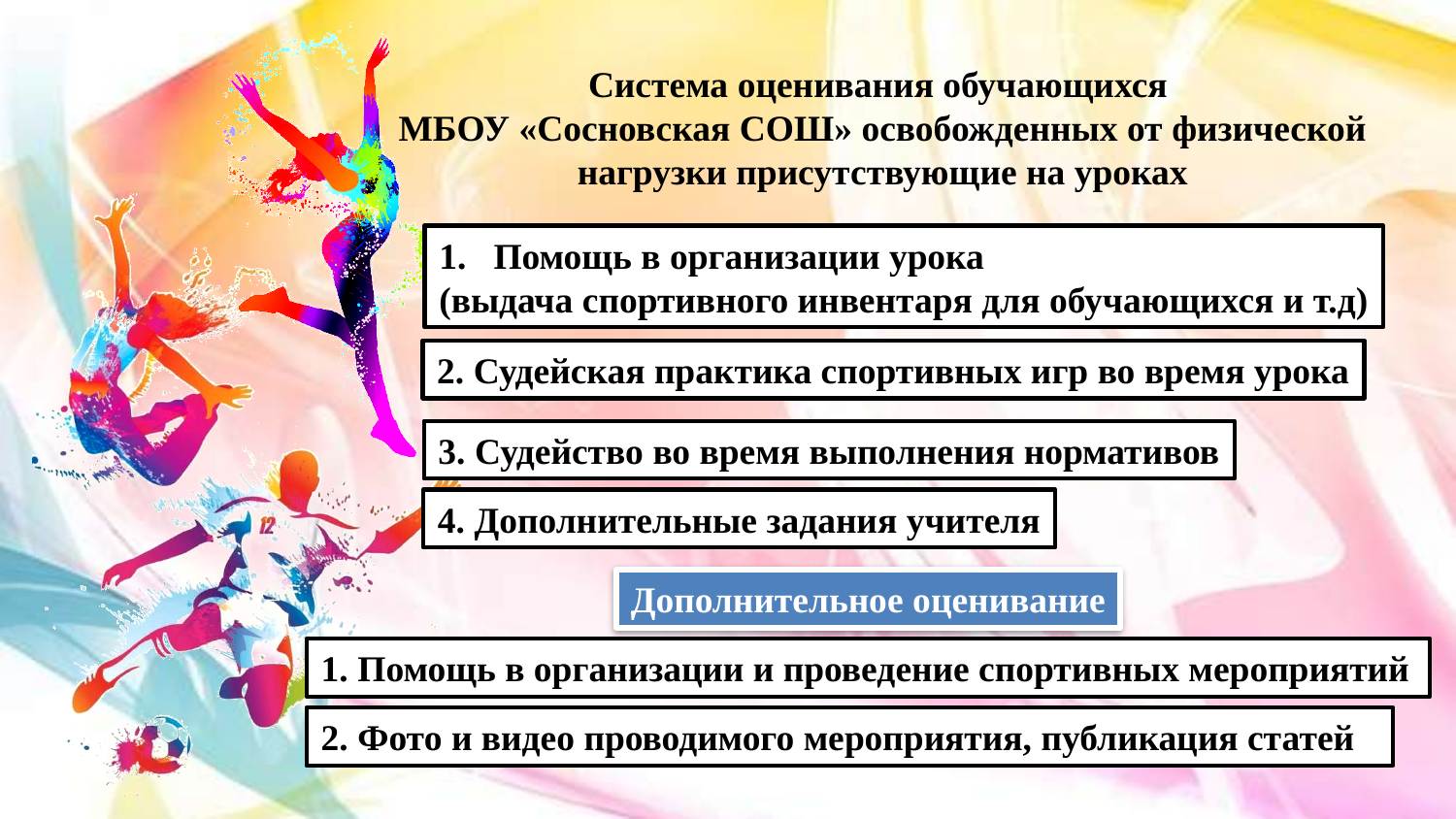

Система оценивания обучающихся
МБОУ «Сосновская СОШ» освобожденных от физической нагрузки присутствующие на уроках
Помощь в организации урока
(выдача спортивного инвентаря для обучающихся и т.д)
2. Судейская практика спортивных игр во время урока
3. Судейство во время выполнения нормативов
4. Дополнительные задания учителя
Дополнительное оценивание
1. Помощь в организации и проведение спортивных мероприятий
2. Фото и видео проводимого мероприятия, публикация статей